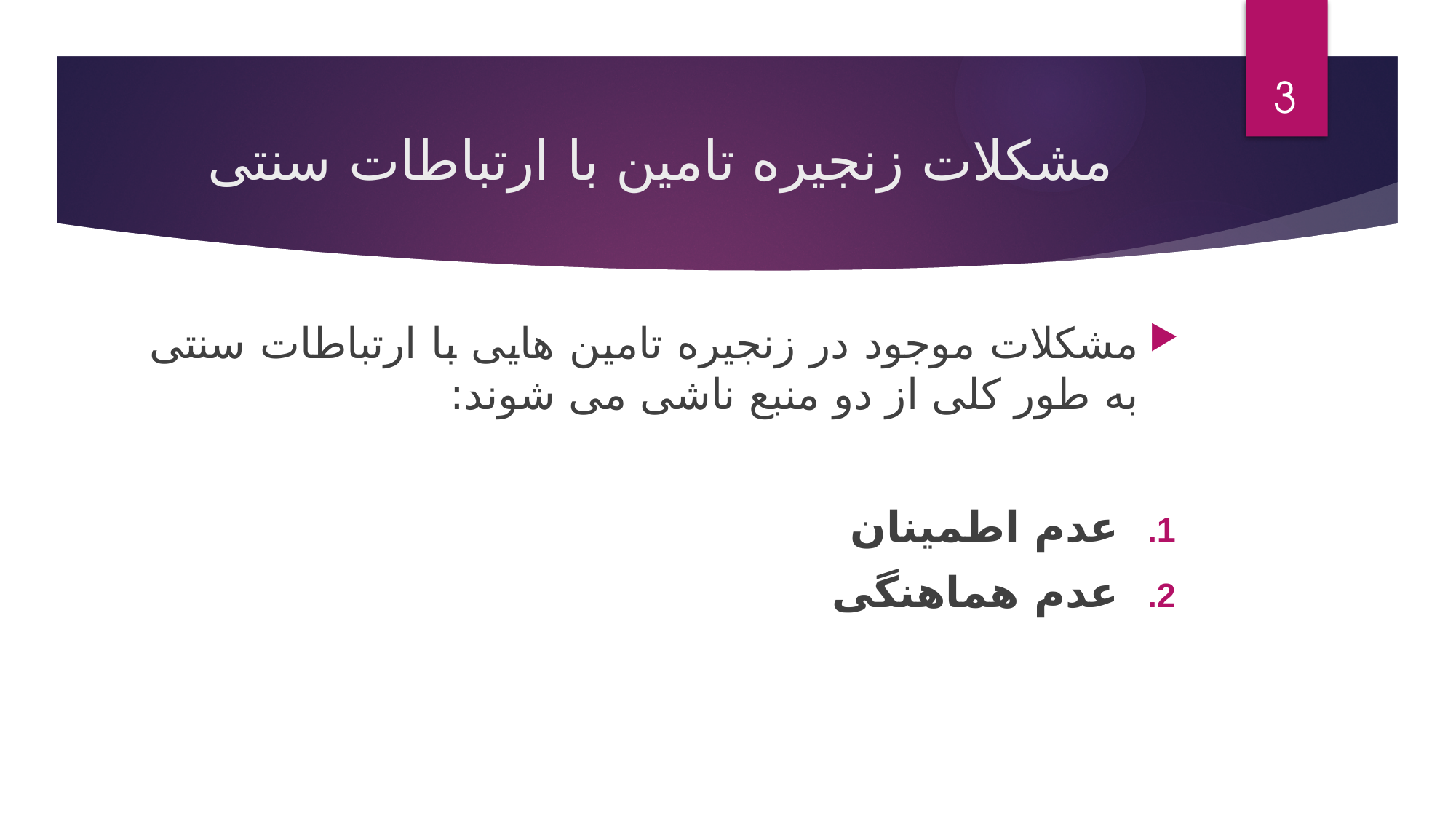

3
# مشکلات زنجیره تامین با ارتباطات سنتی
مشکلات موجود در زنجیره تامین هایی با ارتباطات سنتی به طور کلی از دو منبع ناشی می شوند:

عدم اطمینان
عدم هماهنگی